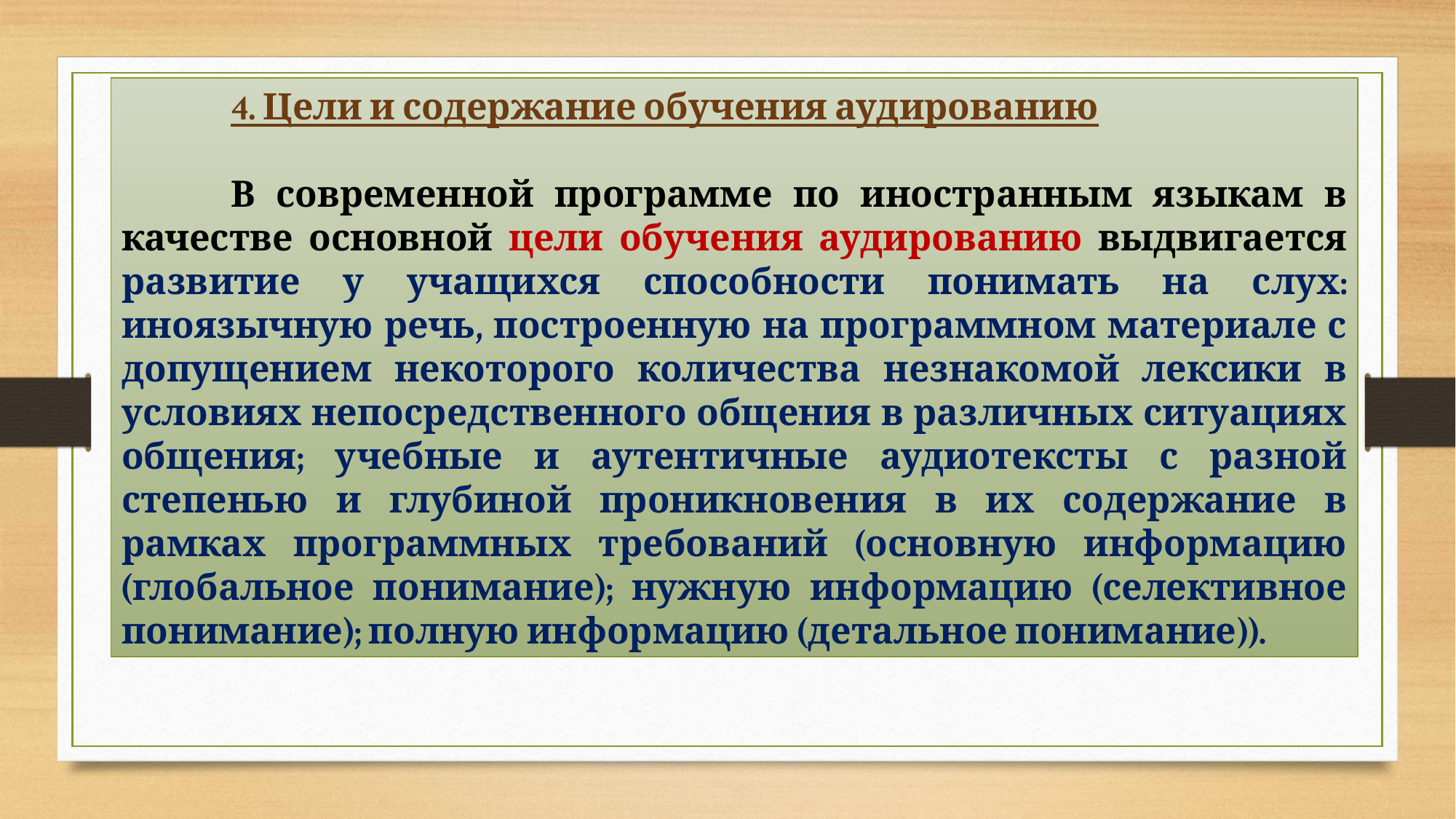

4. Цели и содержание обучения аудированию

	В современной программе по иностранным языкам в качестве основной цели обучения аудированию выдвигается развитие у учащихся способности понимать на слух: иноязычную речь, построенную на программном материале с допущением некоторого количества незнакомой лексики в условиях непосредственного общения в различных ситуациях общения; учебные и аутентичные аудиотексты с разной степенью и глубиной проникновения в их содержание в рамках программных требований (основную информацию (глобальное понимание); нужную информацию (селективное понимание); полную информацию (детальное понимание)).